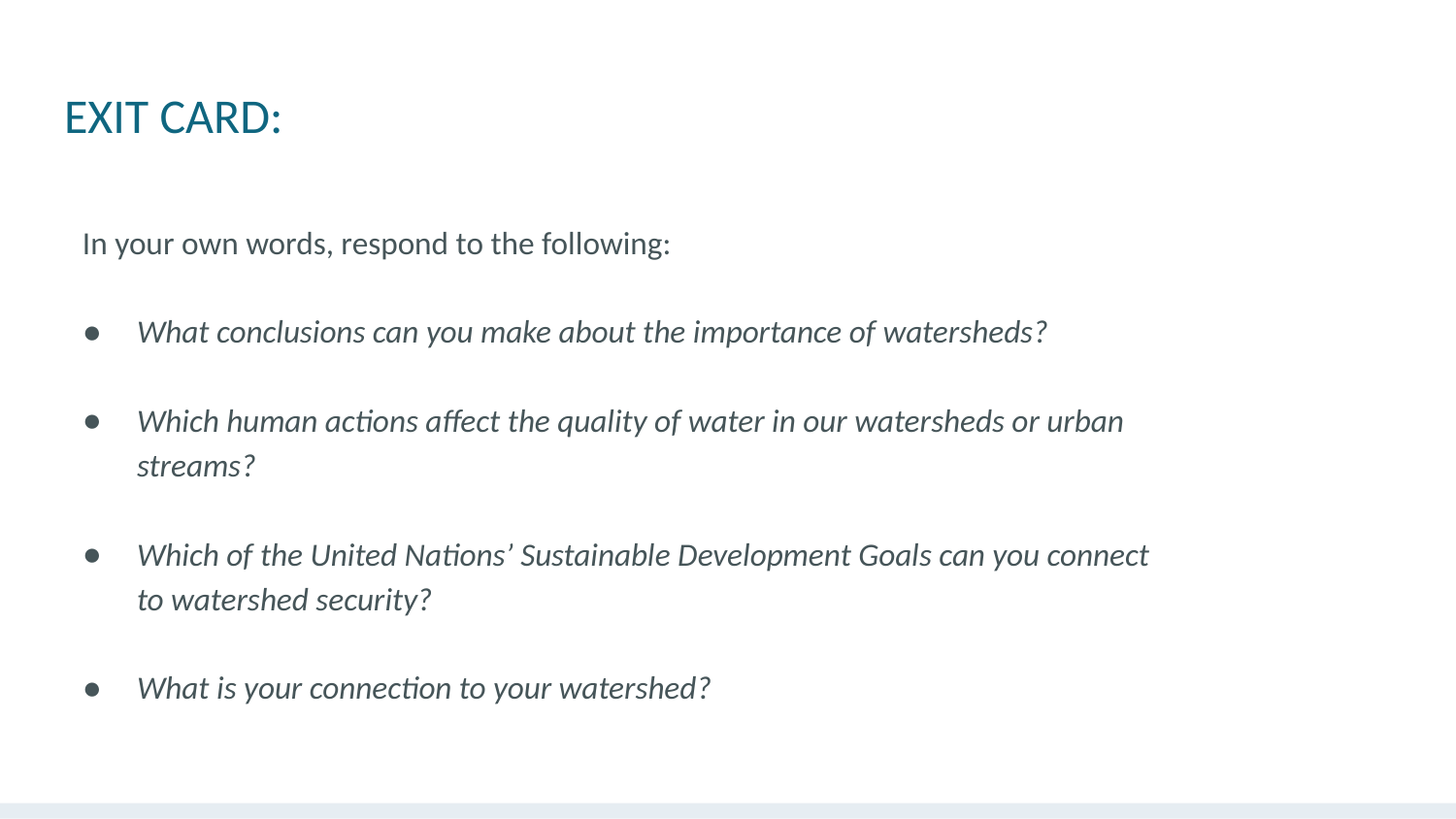

# EXIT CARD:
In your own words, respond to the following:

What conclusions can you make about the importance of watersheds?

Which human actions affect the quality of water in our watersheds or urban streams?

Which of the United Nations’ Sustainable Development Goals can you connect to watershed security?

What is your connection to your watershed?